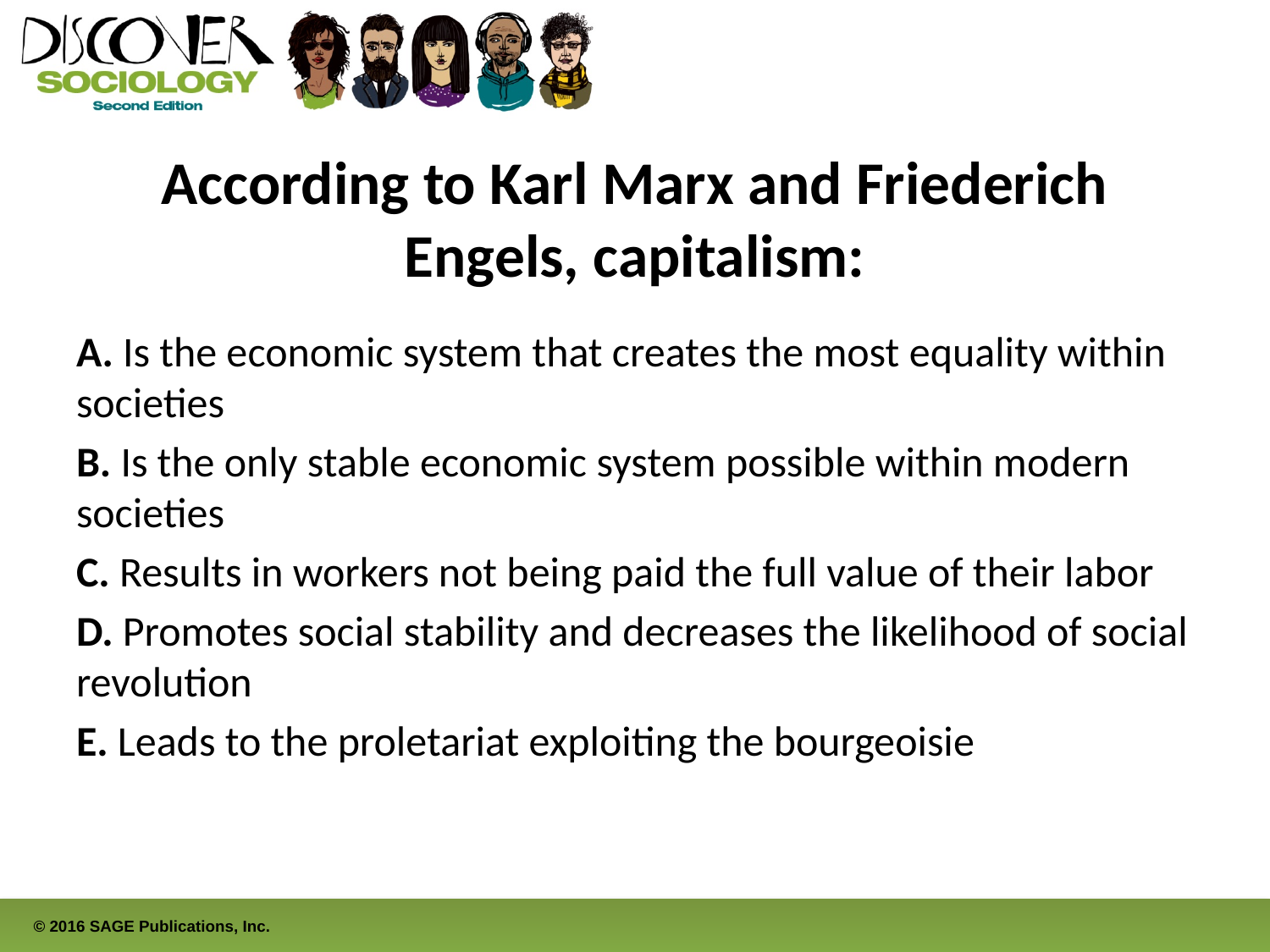

# According to Karl Marx and Friederich Engels, capitalism:
A. Is the economic system that creates the most equality within societies
B. Is the only stable economic system possible within modern societies
C. Results in workers not being paid the full value of their labor
D. Promotes social stability and decreases the likelihood of social revolution
E. Leads to the proletariat exploiting the bourgeoisie